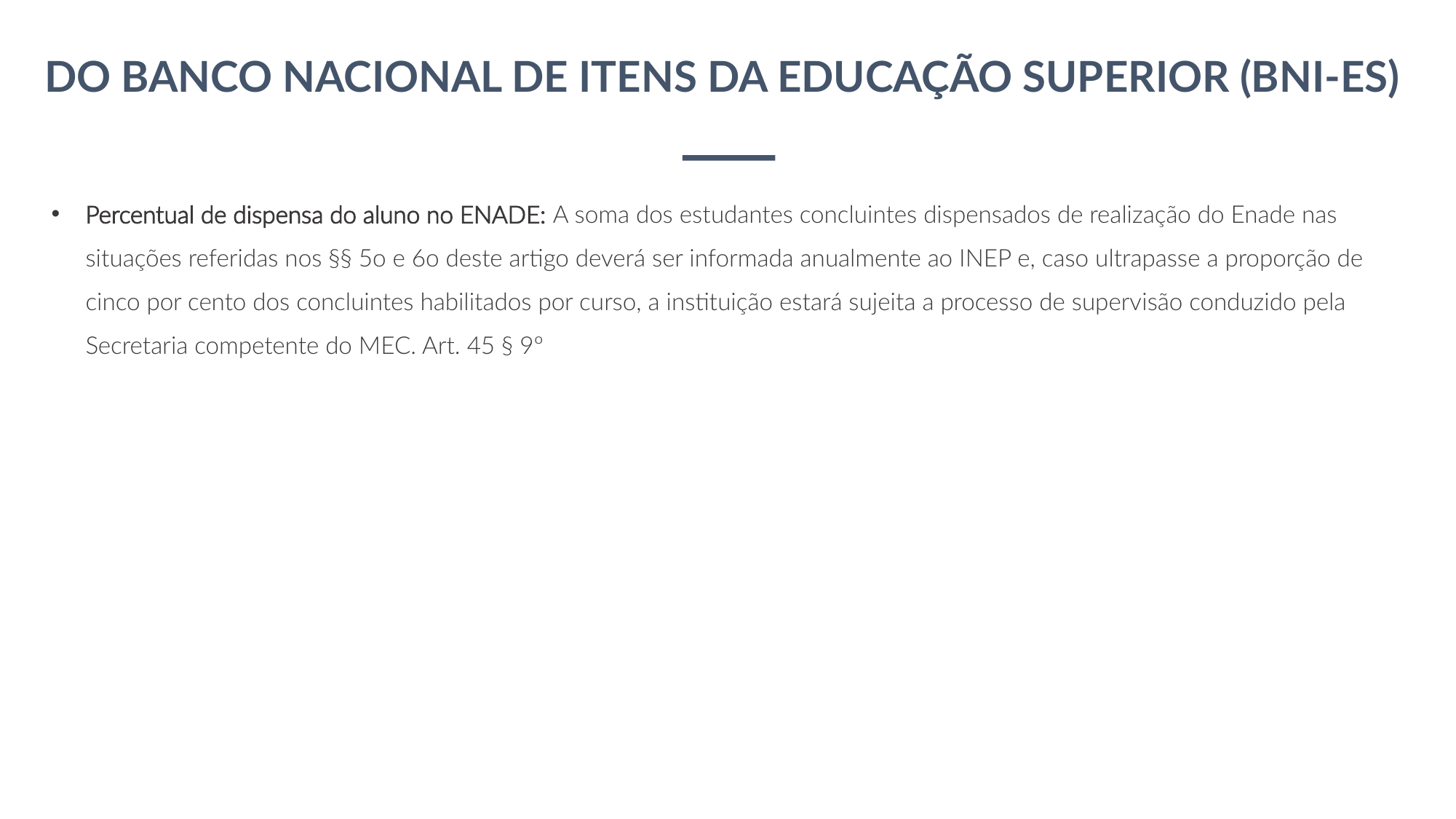

DO BANCO NACIONAL DE ITENS DA EDUCAÇÃO SUPERIOR (BNI-ES)

Percentual de dispensa do aluno no ENADE: A soma dos estudantes concluintes dispensados de realização do Enade nas situações referidas nos §§ 5o e 6o deste artigo deverá ser informada anualmente ao INEP e, caso ultrapasse a proporção de cinco por cento dos concluintes habilitados por curso, a instituição estará sujeita a processo de supervisão conduzido pela Secretaria competente do MEC. Art. 45 § 9º